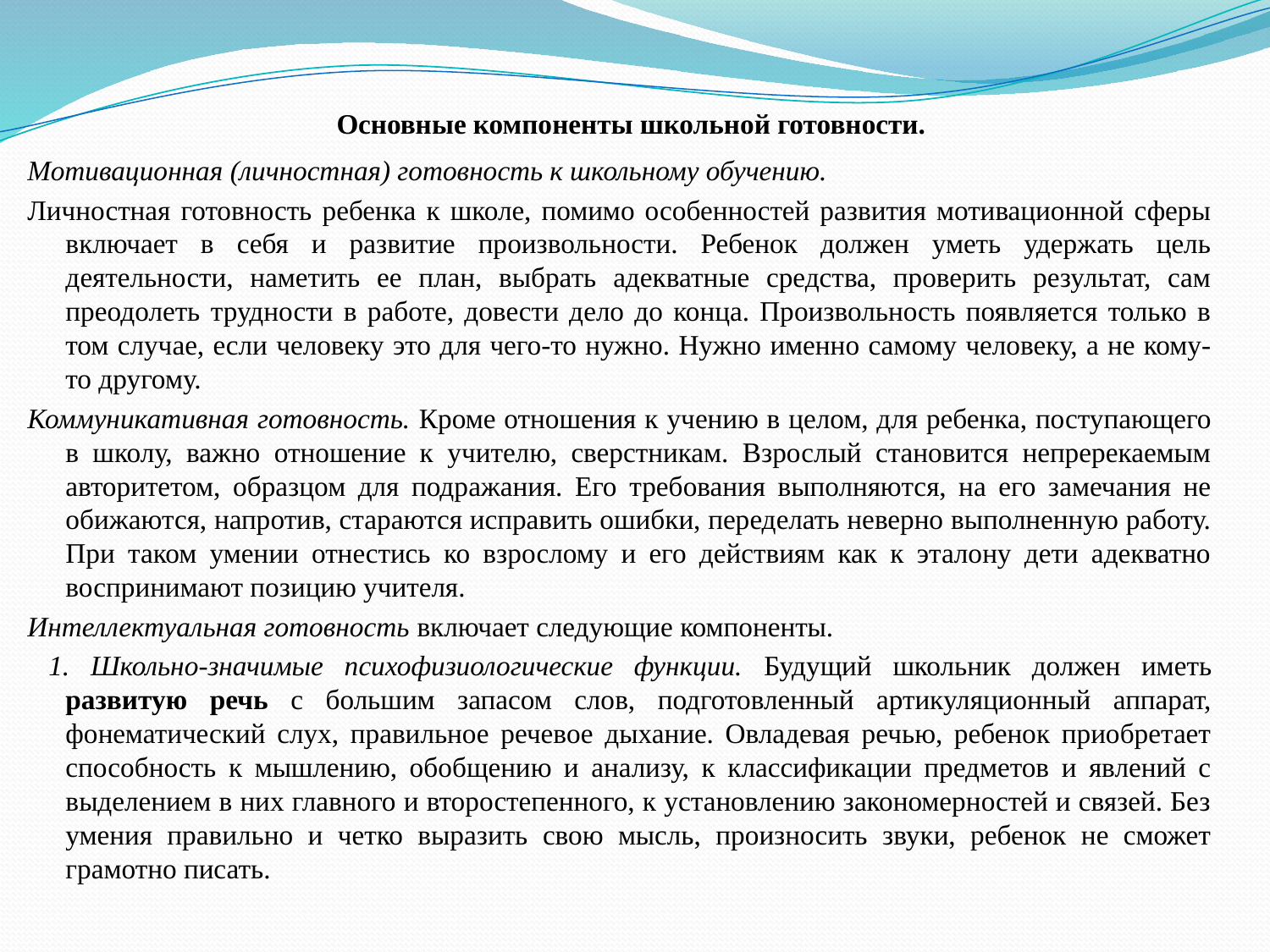

Основные компоненты школьной готовности.

Мотивационная (личностная) готовность к школьному обучению.
Личностная готовность ребенка к школе, помимо особенностей развития мотивационной сферы включает в себя и развитие произвольности. Ребенок должен уметь удержать цель деятельности, наметить ее план, выбрать адекватные средства, проверить результат, сам преодолеть трудности в работе, довести дело до конца. Произвольность появляется только в том случае, если человеку это для чего-то нужно. Нужно именно самому человеку, а не кому-то другому.
Коммуникативная готовность. Кроме отношения к учению в целом, для ребенка, поступающего в школу, важно отношение к учителю, сверстникам. Взрослый становится непререкаемым авторитетом, образцом для подражания. Его требования выполняются, на его замечания не обижаются, напротив, стараются исправить ошибки, переделать неверно выполненную работу. При таком умении отнестись ко взрослому и его действиям как к эталону дети адекватно воспринимают позицию учителя.
Интеллектуальная готовность включает следующие компоненты.
 1. Школьно-значимые психофизиологические функции. Будущий школьник должен иметь развитую речь с большим запасом слов, подготовленный артикуляционный аппарат, фонематический слух, правильное речевое дыхание. Овладевая речью, ребенок приобретает способность к мышлению, обобщению и анализу, к классификации предметов и явлений с выделением в них главного и второстепенного, к установлению закономерностей и связей. Без умения правильно и четко выразить свою мысль, произносить звуки, ребенок не сможет грамотно писать.